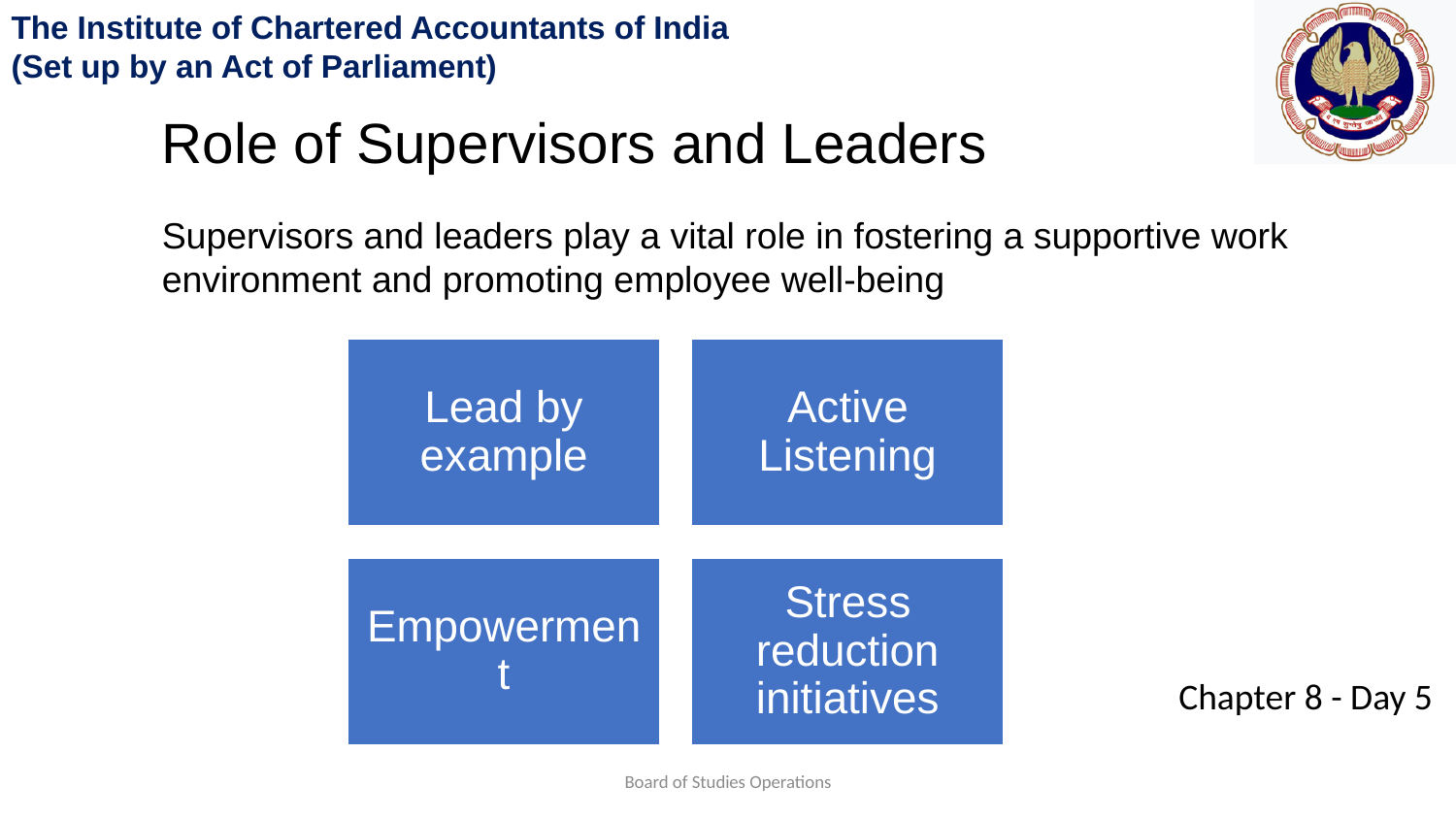

Role of Supervisors and Leaders
Supervisors and leaders play a vital role in fostering a supportive work environment and promoting employee well-being
Lead by example
Active Listening
Empowerment
Stress reduction initiatives
Board of Studies Operations